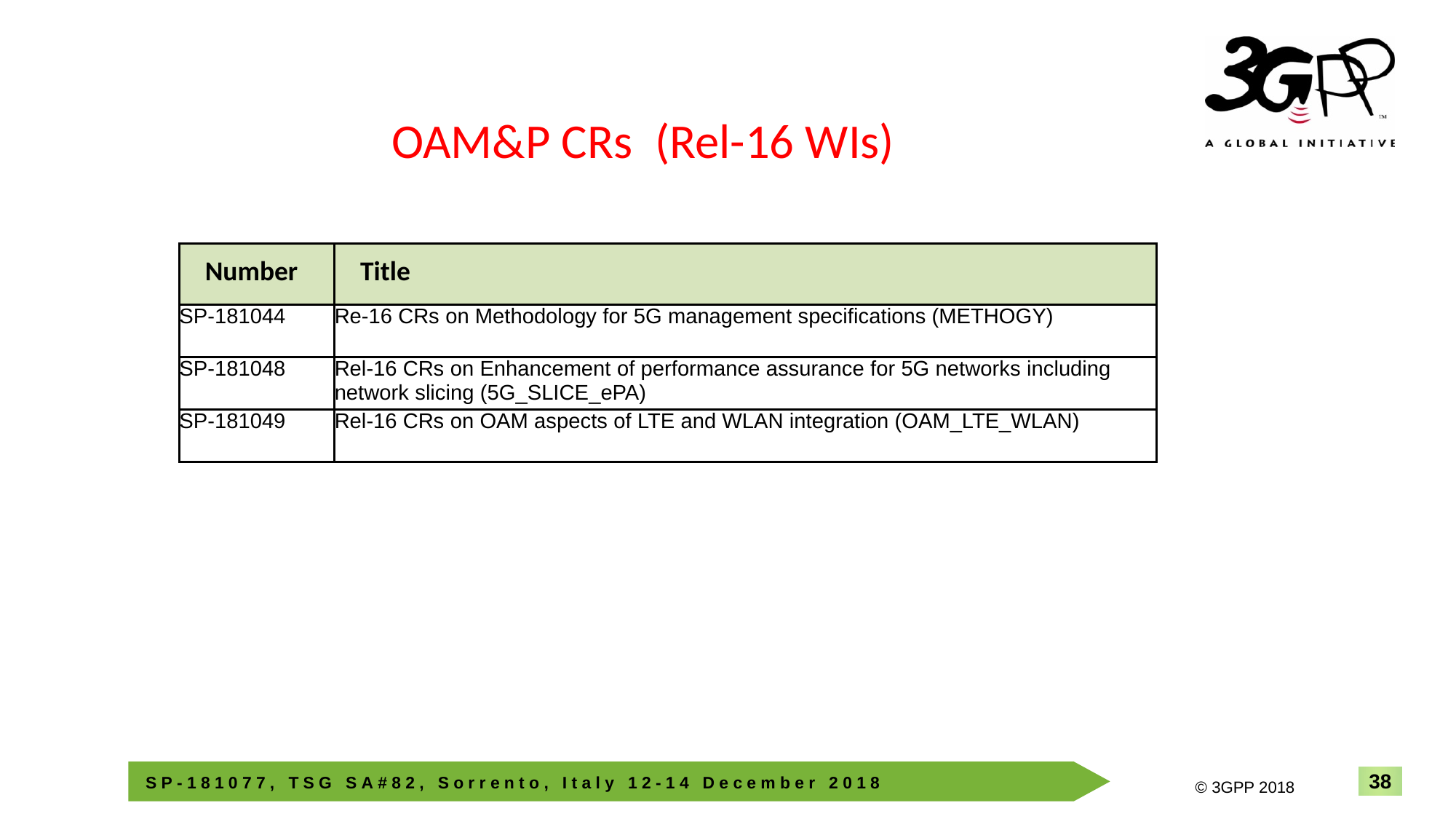

OAM&P CRs  (Rel-16 WIs)
| Number | Title |
| --- | --- |
| SP-181044 | Re-16 CRs on Methodology for 5G management specifications (METHOGY) |
| SP-181048 | Rel-16 CRs on Enhancement of performance assurance for 5G networks including network slicing (5G\_SLICE\_ePA) |
| SP-181049 | Rel-16 CRs on OAM aspects of LTE and WLAN integration (OAM\_LTE\_WLAN) |